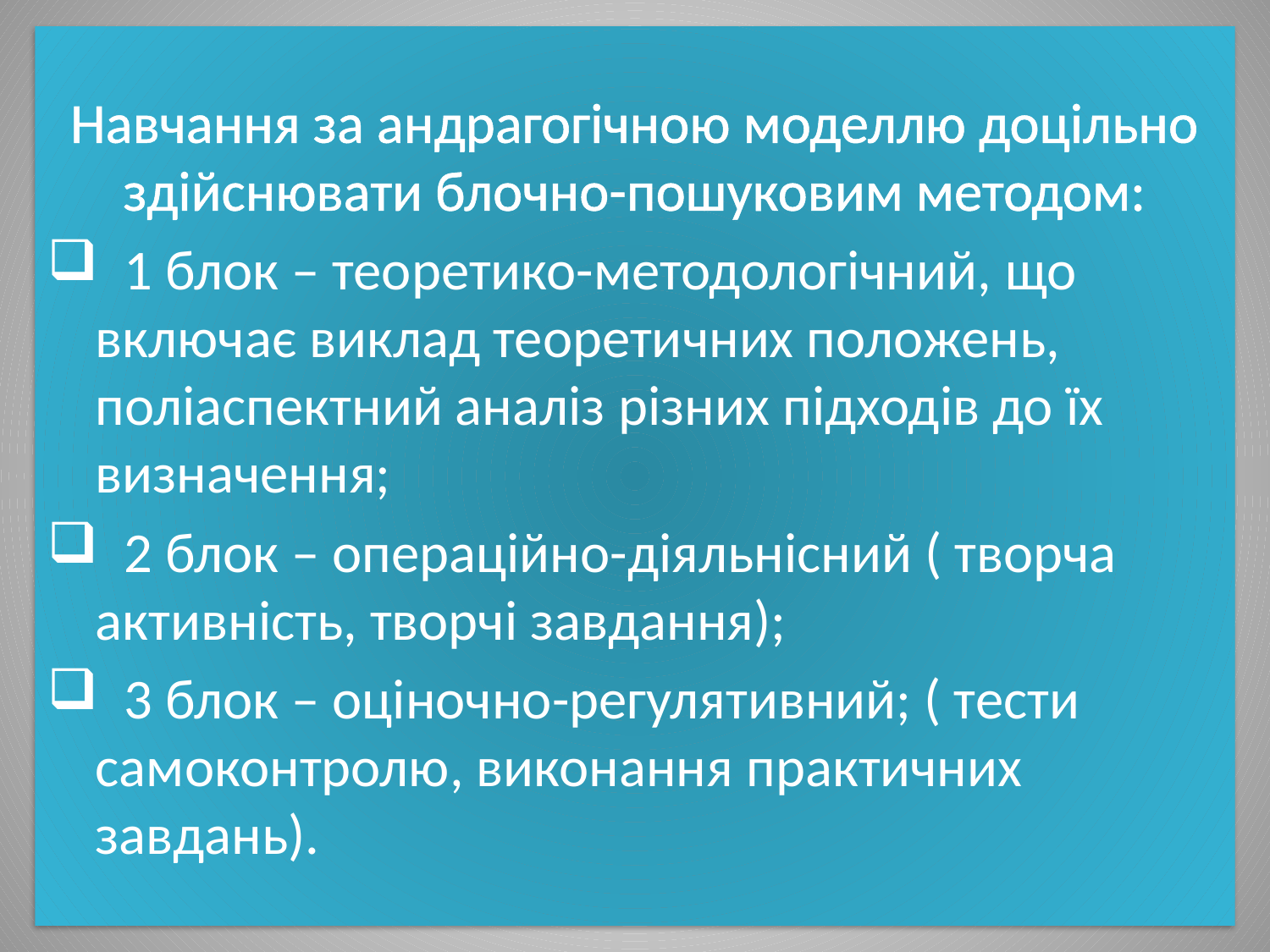

Навчання за андрагогічною моделлю доцільно здійснювати блочно-пошуковим методом:
  1 блок – теоретико-методологічний, що включає виклад теоретичних положень, поліаспектний аналіз різних підходів до їх визначення;
  2 блок – операційно-діяльнісний ( творча активність, творчі завдання);
  3 блок – оціночно-регулятивний; ( тести самоконтролю, виконання практичних завдань).